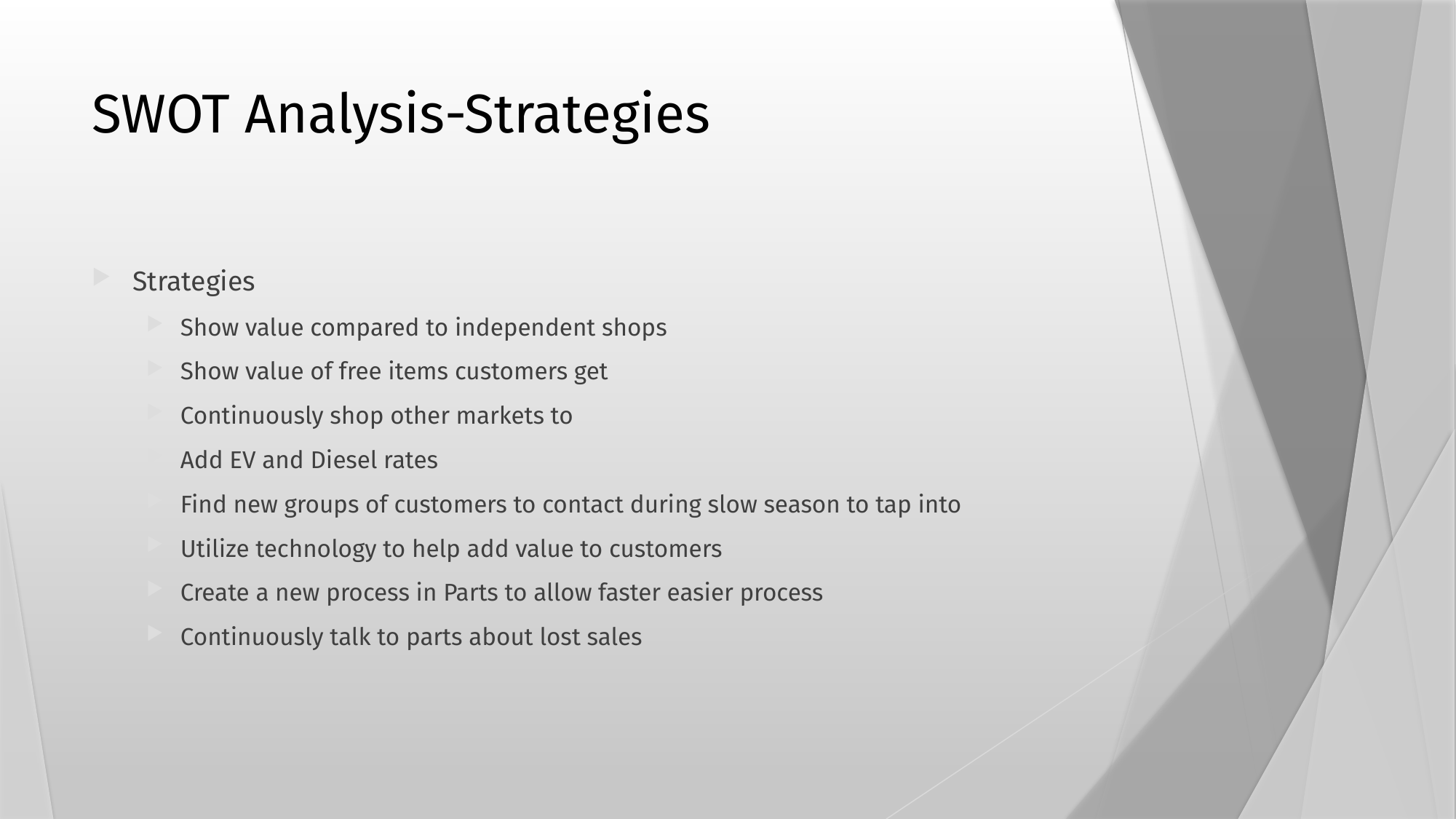

# SWOT Analysis-Strategies
Strategies
Show value compared to independent shops
Show value of free items customers get
Continuously shop other markets to
Add EV and Diesel rates
Find new groups of customers to contact during slow season to tap into
Utilize technology to help add value to customers
Create a new process in Parts to allow faster easier process
Continuously talk to parts about lost sales